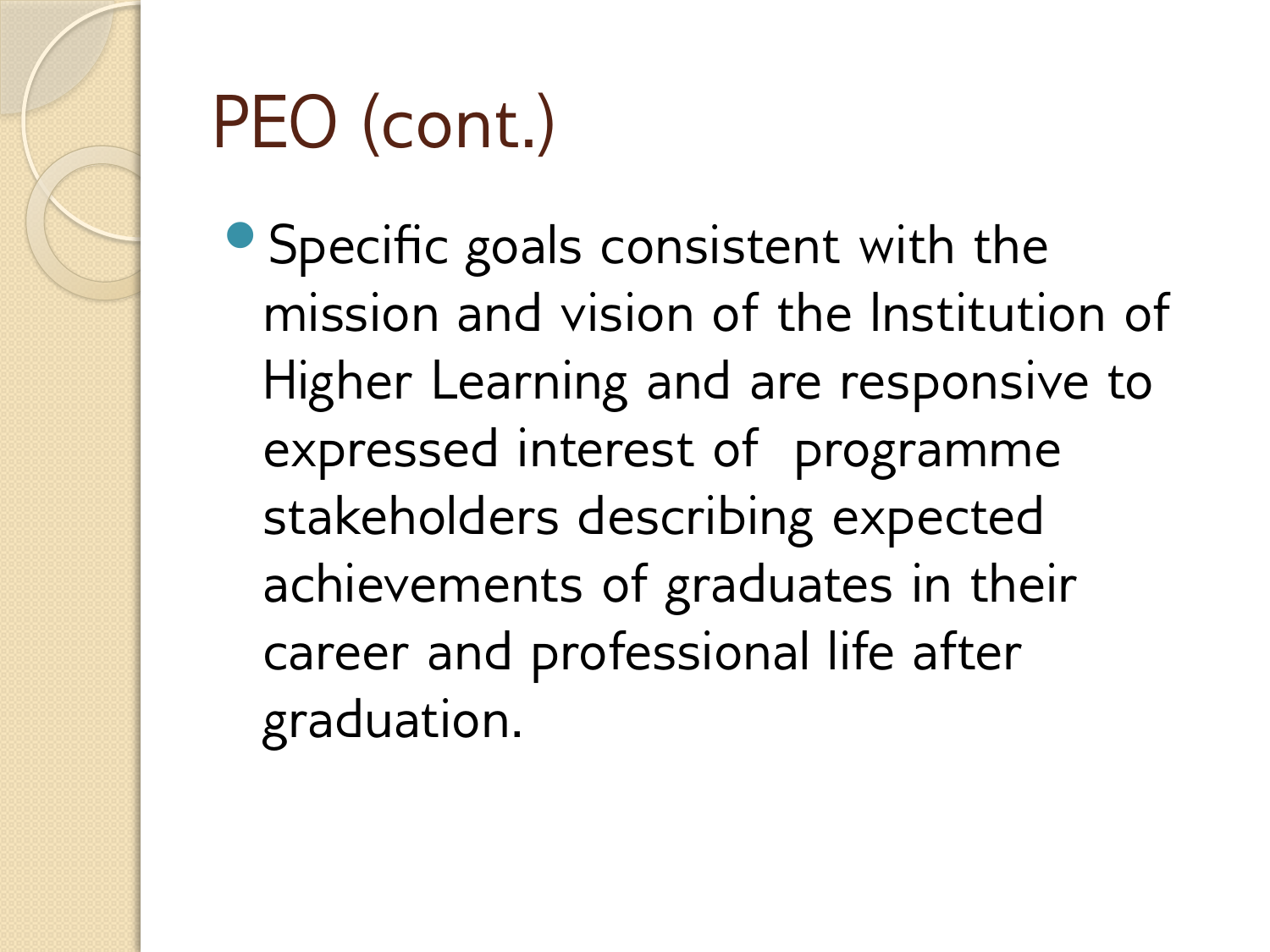

# PEO (cont.)
Specific goals consistent with the mission and vision of the Institution of Higher Learning and are responsive to expressed interest of  programme stakeholders describing expected achievements of graduates in their career and professional life after graduation.